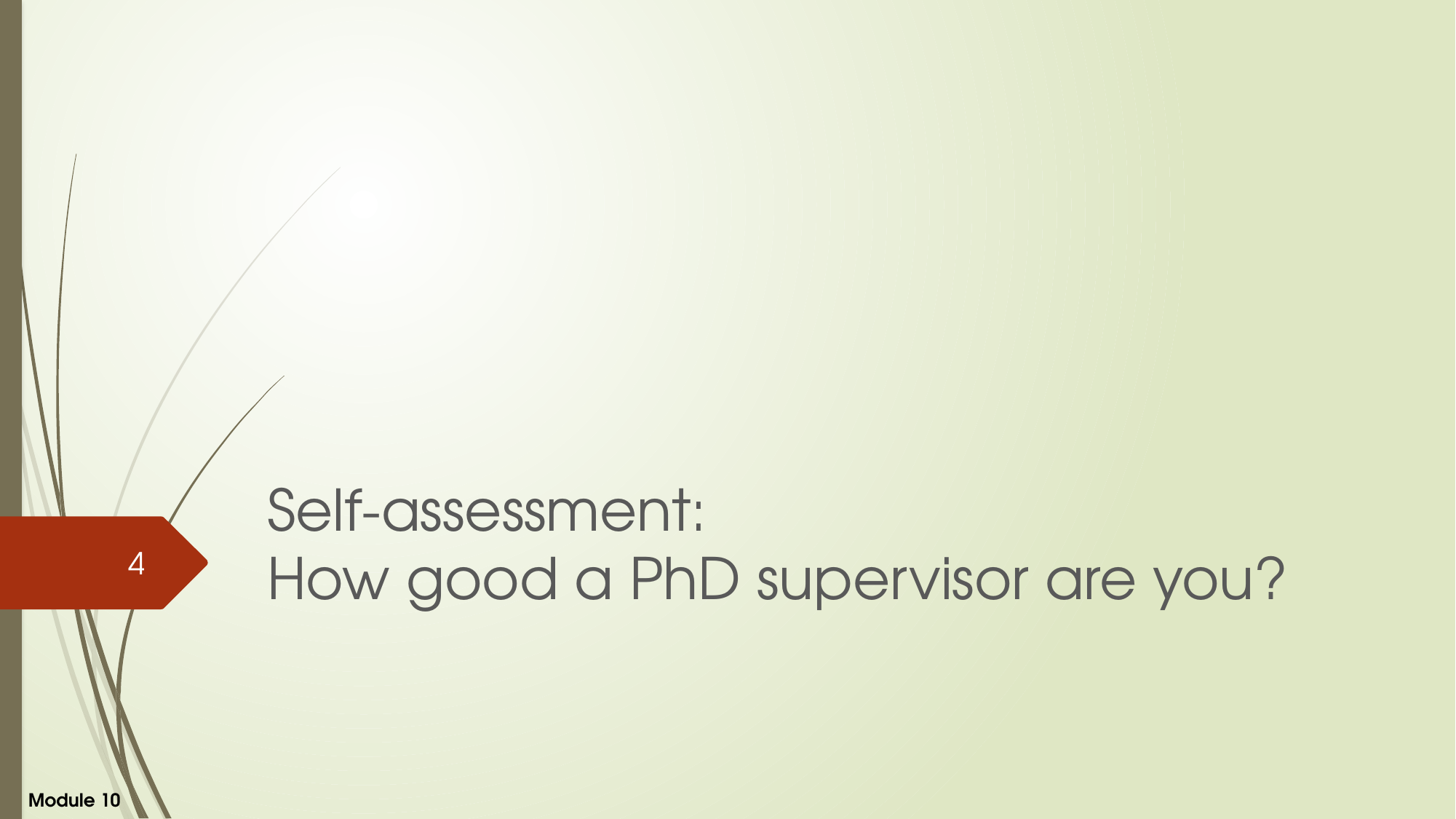

# Self-assessment: How good a PhD supervisor are you?
4